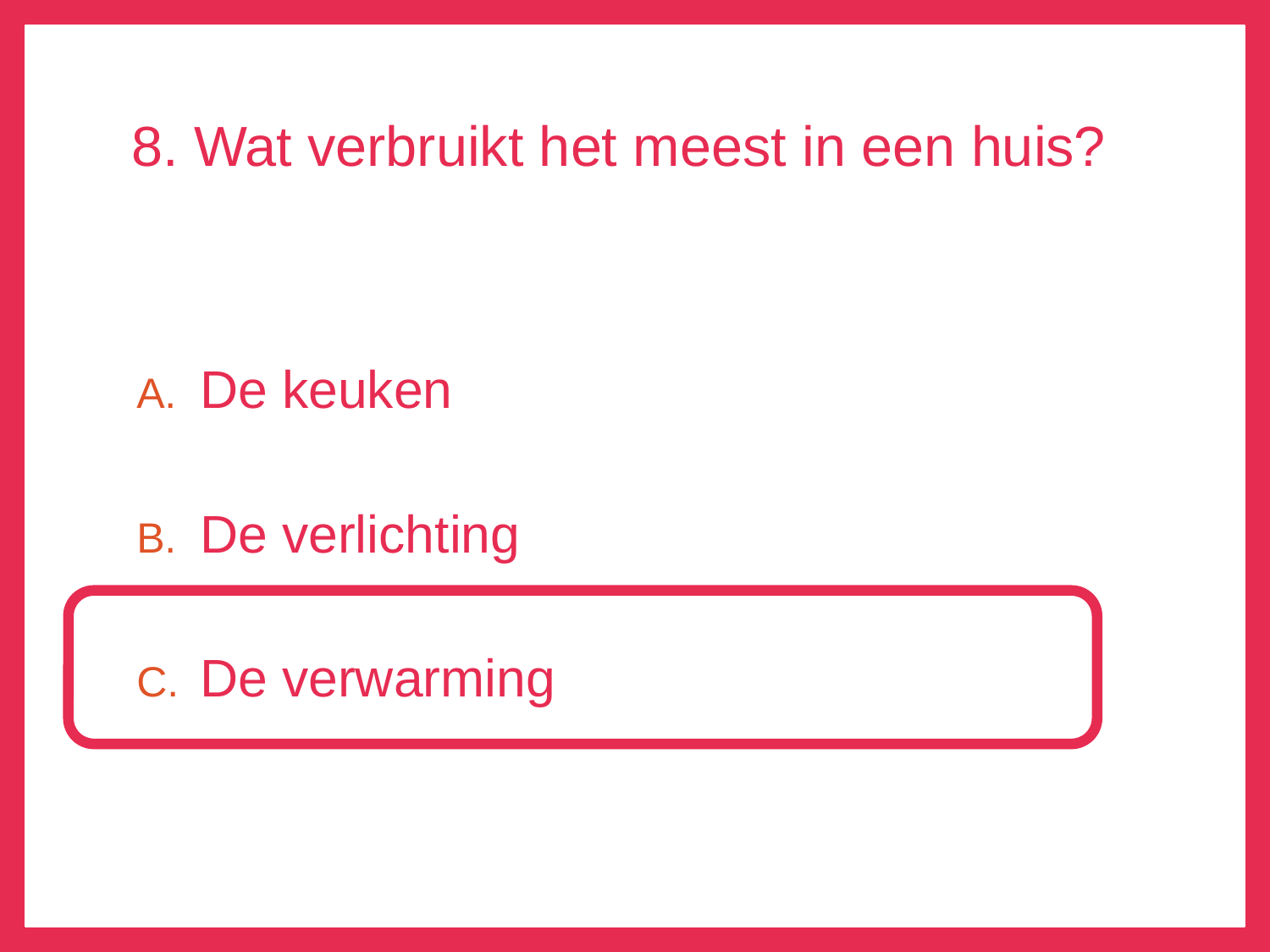

# 8. Wat verbruikt het meest in een huis?
De keuken
De verlichting
De verwarming